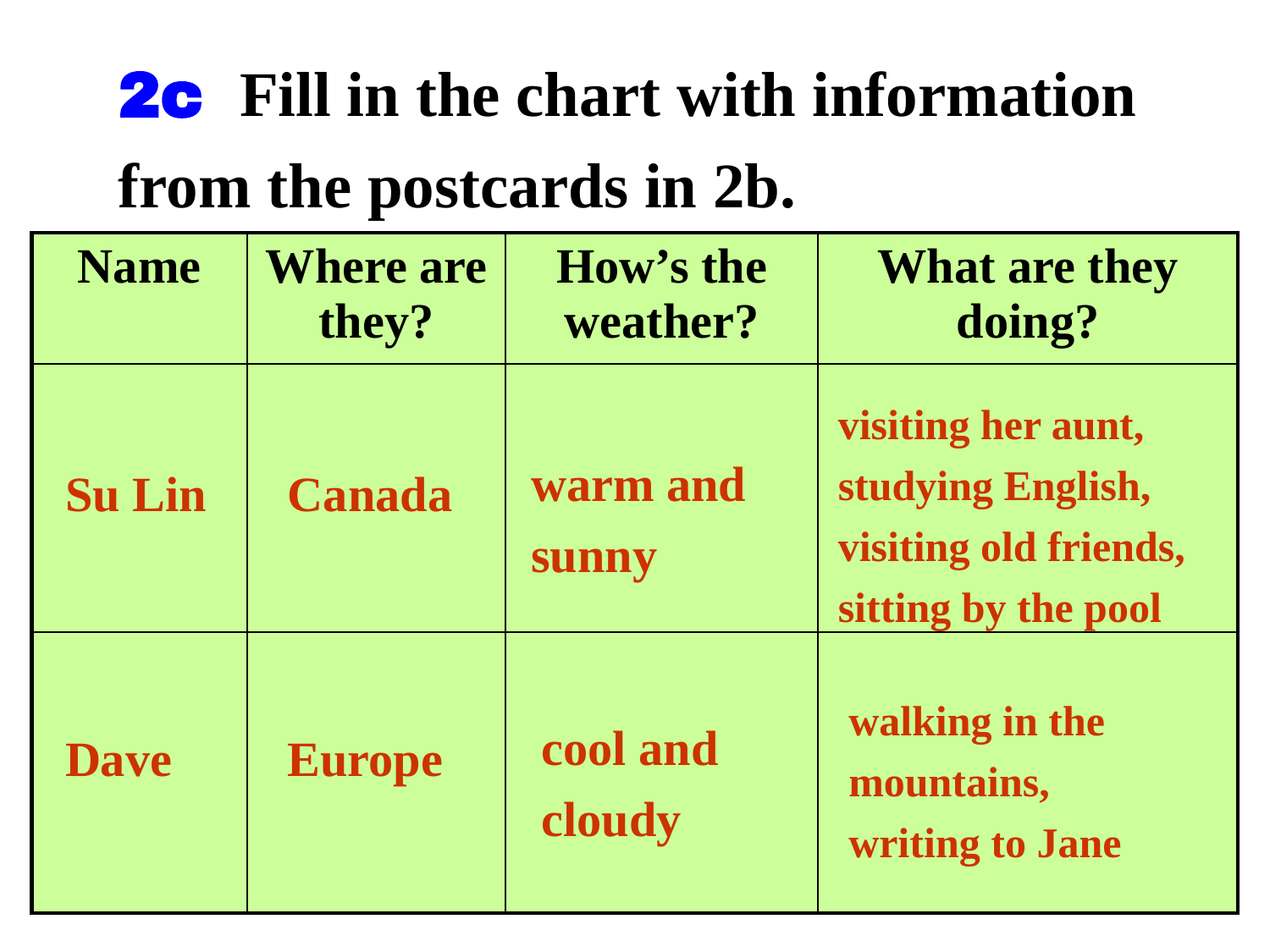

2c  Fill in the chart with information from the postcards in 2b.
| Name | Where are they? | How’s the weather? | What are they doing? |
| --- | --- | --- | --- |
|  |  |  |  |
|  |  |  |  |
visiting her aunt, studying English, visiting old friends, sitting by the pool
warm and sunny
Su Lin
Canada
walking in the mountains, writing to Jane
cool and cloudy
Dave
Europe